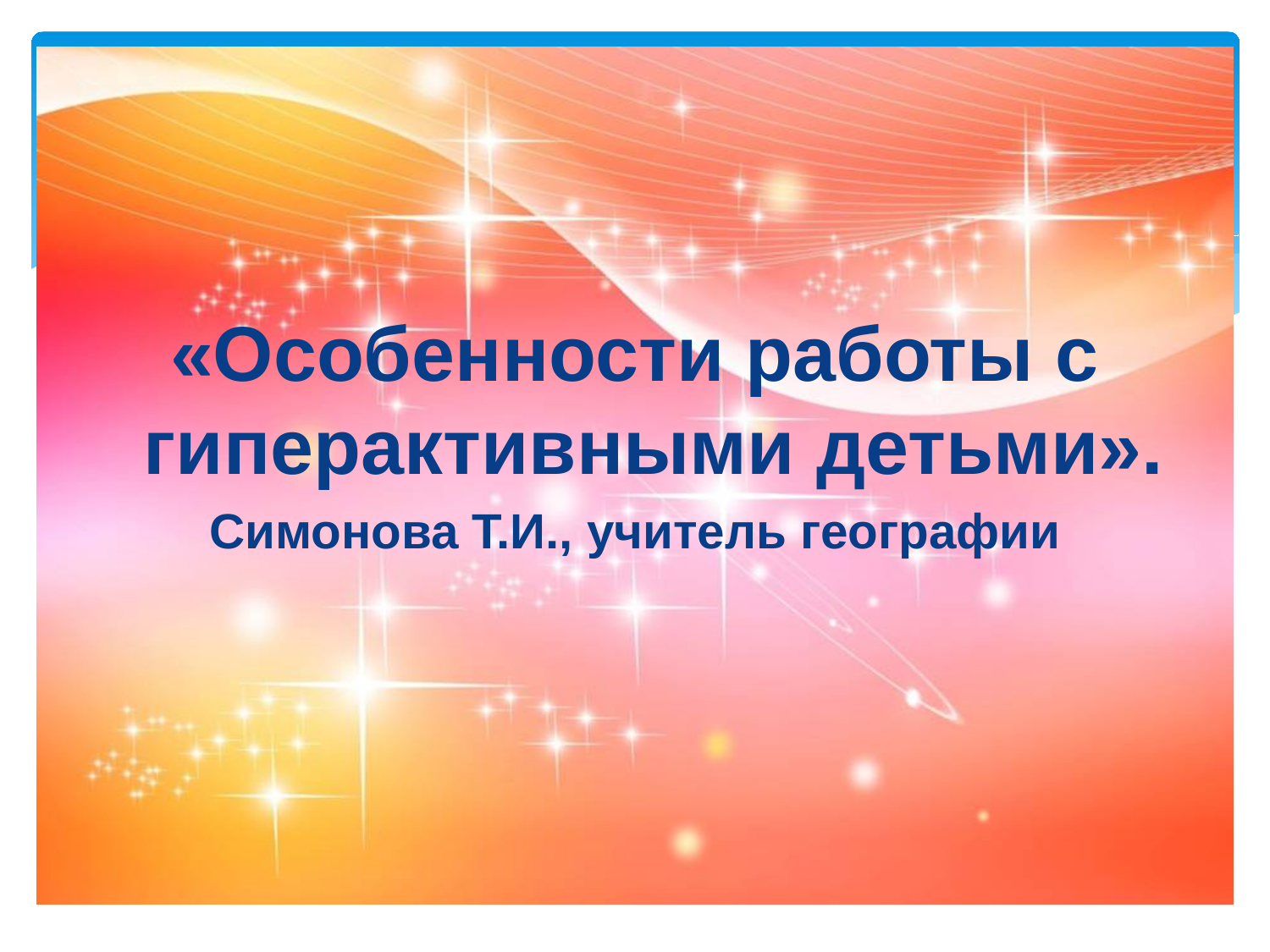

«Особенности работы с гиперактивными детьми».
Симонова Т.И., учитель географии

#